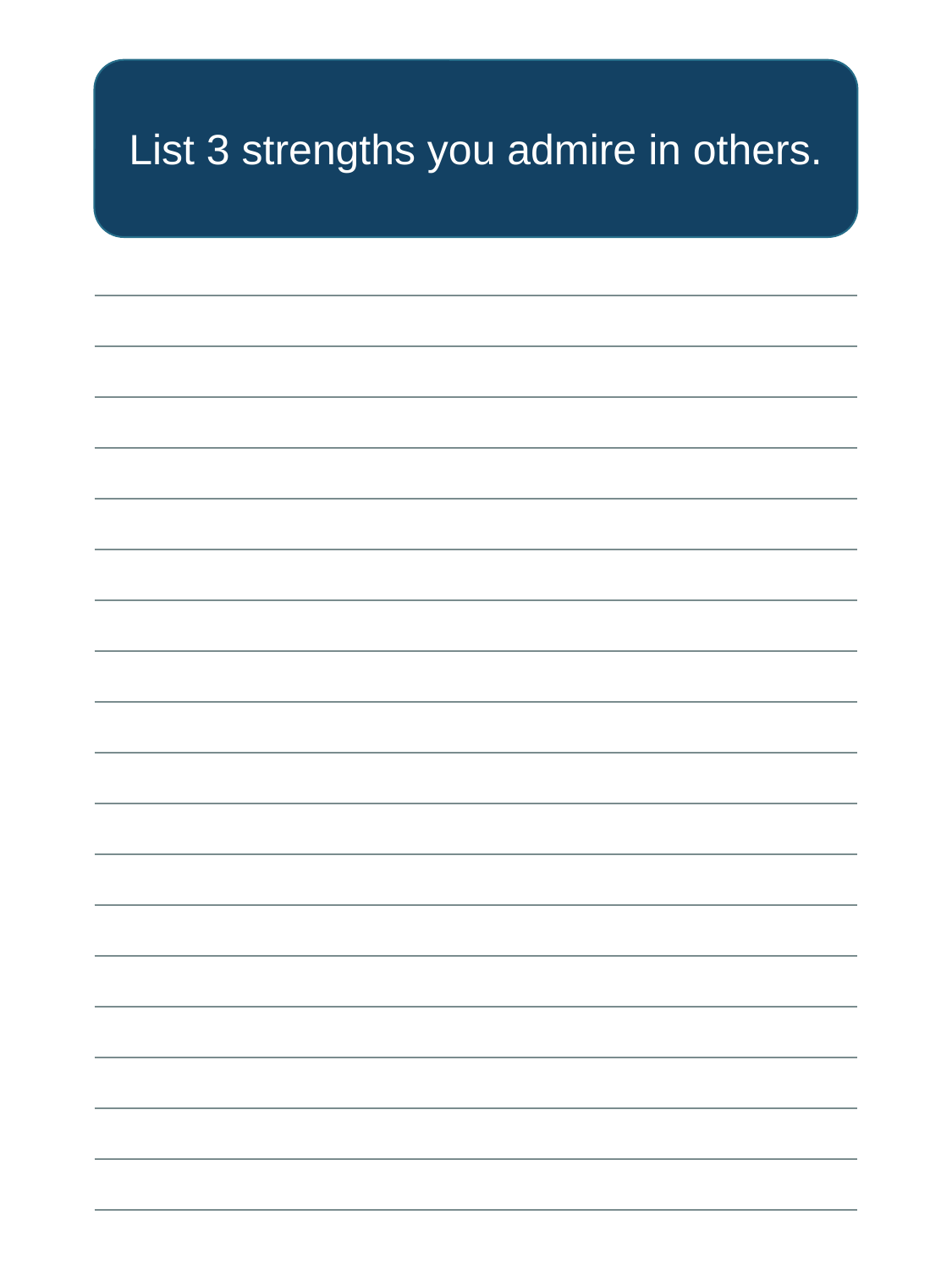

List 3 strengths you admire in others.
|  |
| --- |
|  |
|  |
|  |
|  |
|  |
|  |
|  |
|  |
|  |
|  |
|  |
|  |
|  |
|  |
|  |
|  |
|  |